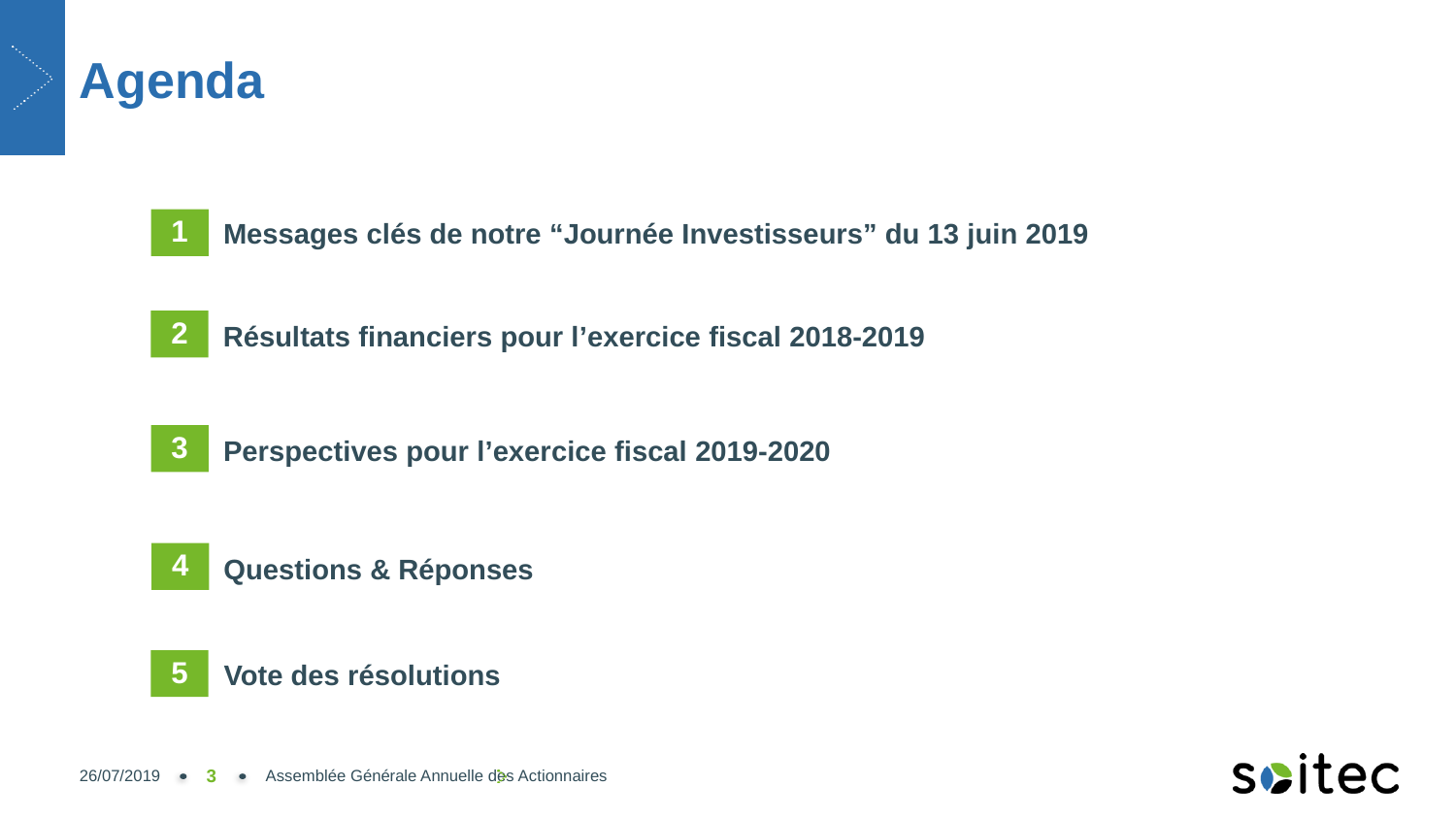

# Agenda
Messages clés de notre “Journée Investisseurs” du 13 juin 2019
1
2
Résultats financiers pour l’exercice fiscal 2018-2019
3
Perspectives pour l’exercice fiscal 2019-2020
4
Questions & Réponses
5
Vote des résolutions
26/07/2019
3
Assemblée Générale Annuelle des Actionnaires